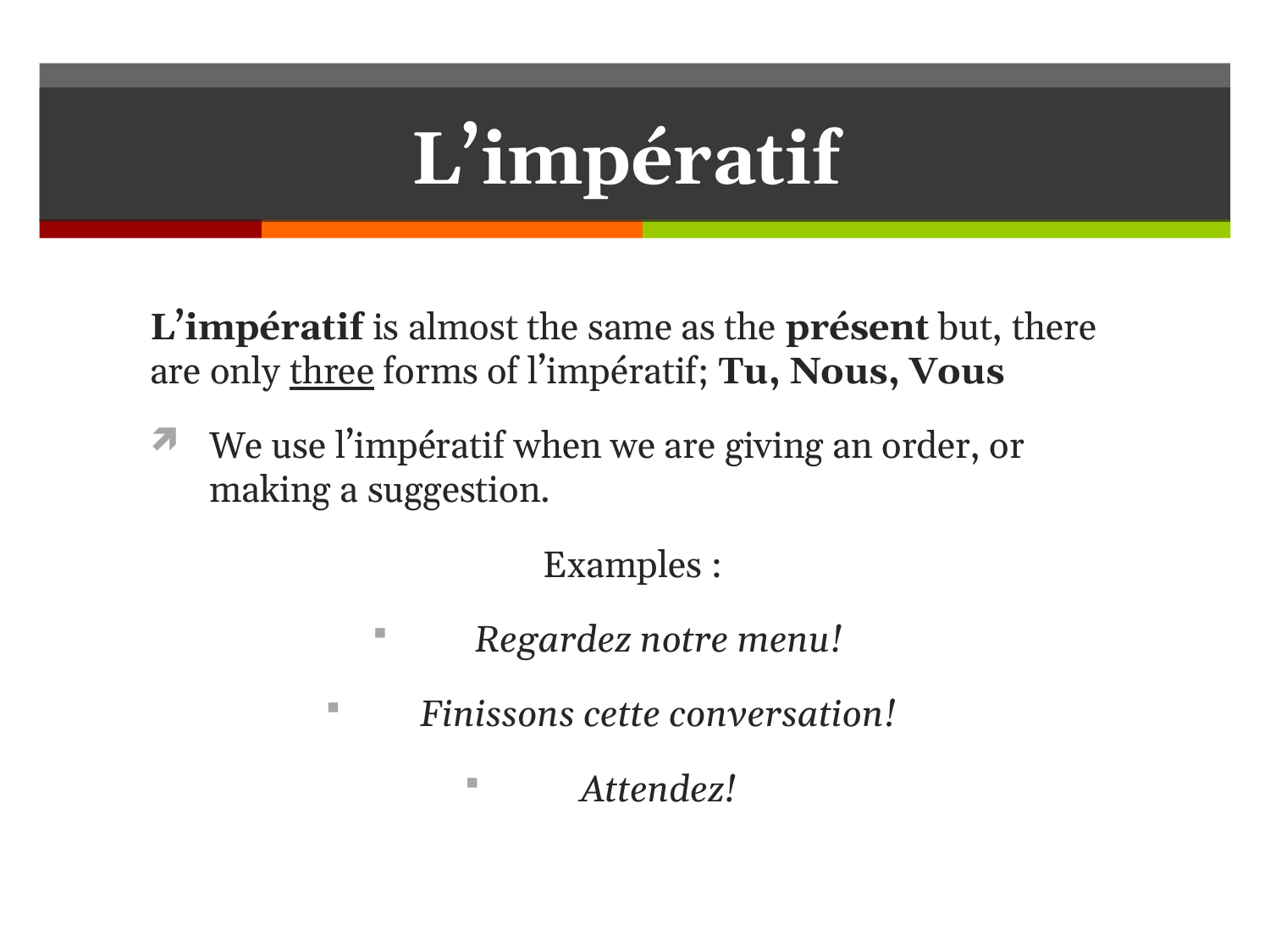

# L’impératif
L’impératif is almost the same as the présent but, there are only three forms of l’impératif; Tu, Nous, Vous
We use l’impératif when we are giving an order, or making a suggestion.
 Examples :
Regardez notre menu!
Finissons cette conversation!
Attendez!